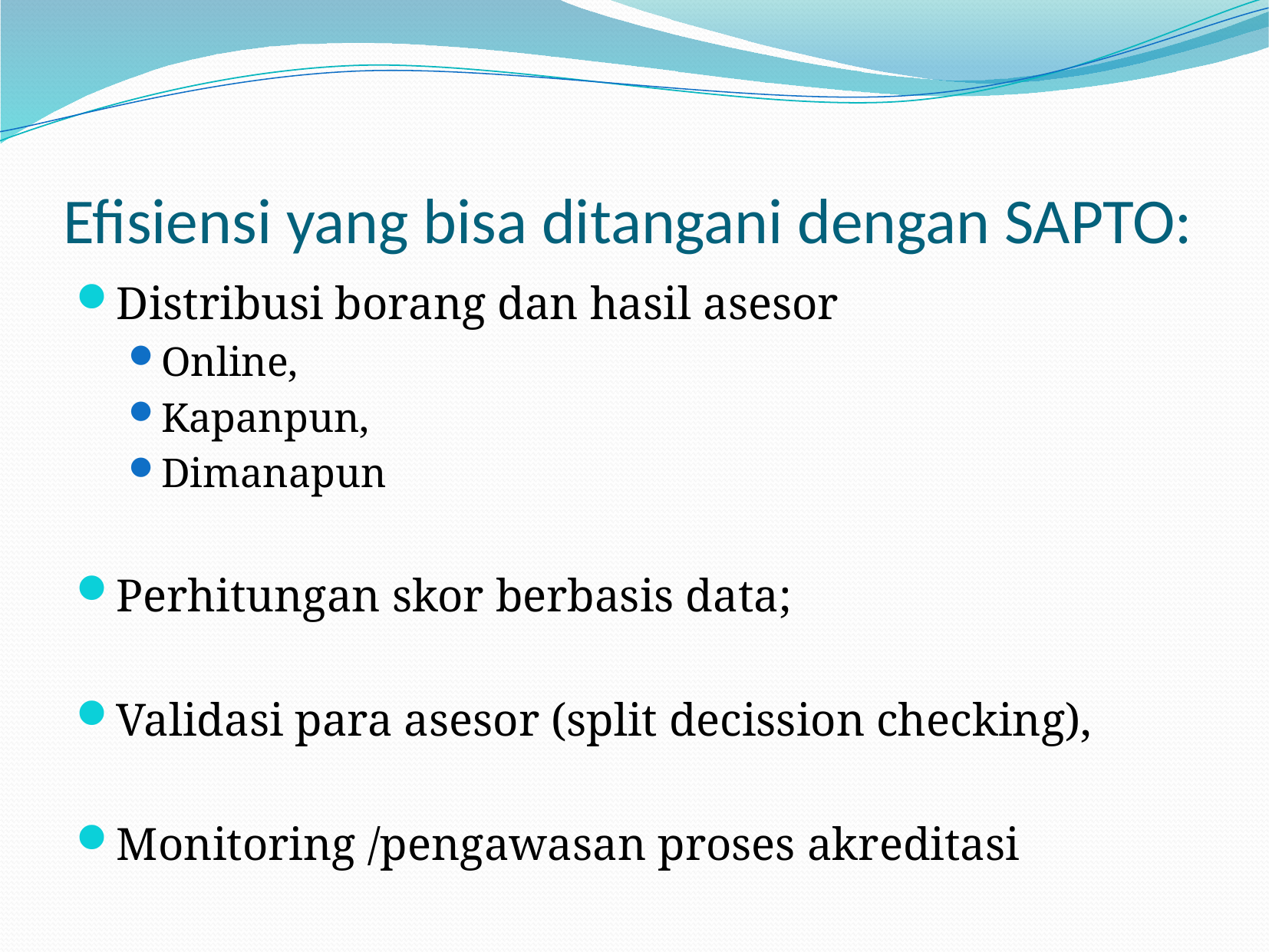

# Efisiensi yang bisa ditangani dengan SAPTO:
Distribusi borang dan hasil asesor
Online,
Kapanpun,
Dimanapun

Perhitungan skor berbasis data;

Validasi para asesor (split decission checking),

Monitoring /pengawasan proses akreditasi